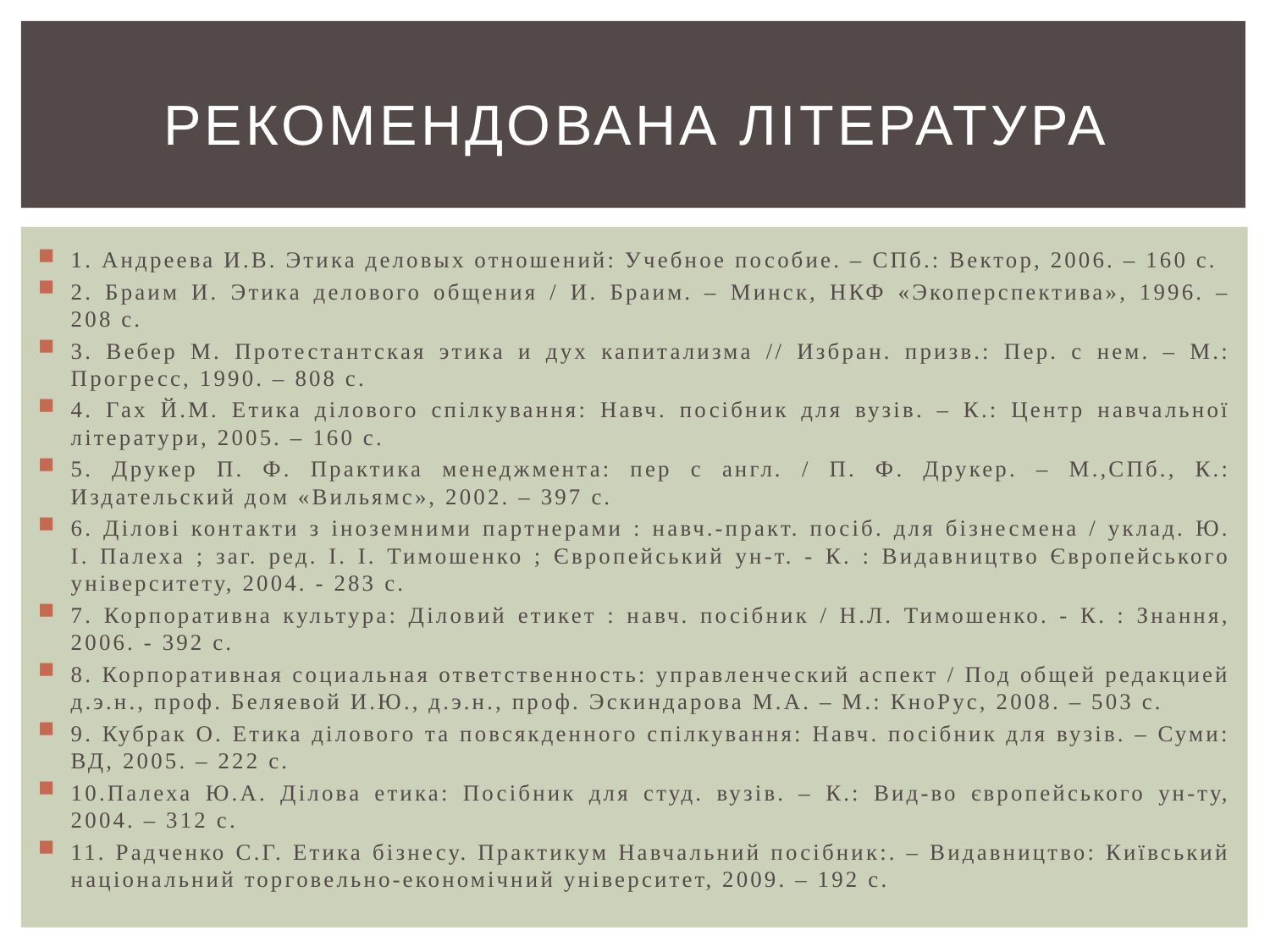

# РЕКОМЕНДОВАНА ЛІТЕРАТУРА
1. Андреева И.В. Этика деловых отношений: Учебное пособие. – СПб.: Вектор, 2006. – 160 с.
2. Браим И. Этика делового общения / И. Браим. – Минск, НКФ «Экоперспектива», 1996. – 208 с.
3. Вебер М. Протестантская этика и дух капитализма // Избран. призв.: Пер. с нем. – М.: Прогресс, 1990. – 808 с.
4. Гах Й.М. Етика ділового спілкування: Навч. посібник для вузів. – К.: Центр навчальної літератури, 2005. – 160 с.
5. Друкер П. Ф. Практика менеджмента: пер с англ. / П. Ф. Друкер. – М.,СПб., К.: Издательский дом «Вильямс», 2002. – 397 с.
6. Ділові контакти з іноземними партнерами : навч.-практ. посіб. для бізнесмена / уклад. Ю. І. Палеха ; заг. ред. І. І. Тимошенко ; Європейський ун-т. - К. : Видавництво Європейського університету, 2004. - 283 с.
7. Корпоративна культура: Діловий етикет : навч. посібник / Н.Л. Тимошенко. - К. : Знання, 2006. - 392 с.
8. Корпоративная социальная ответственность: управленческий аспект / Под общей редакцией д.э.н., проф. Беляевой И.Ю., д.э.н., проф. Эскиндарова М.А. – М.: КноРус, 2008. – 503 с.
9. Кубрак О. Етика ділового та повсякденного спілкування: Навч. посібник для вузів. – Суми: ВД, 2005. – 222 с.
10.Палеха Ю.А. Ділова етика: Посібник для студ. вузів. – К.: Вид-во європейського ун-ту, 2004. – 312 с.
11. Радченко С.Г. Етика бізнесу. Практикум Навчальний посібник:. – Видавництво: Київський національний торговельно-економічний університет, 2009. – 192 с.